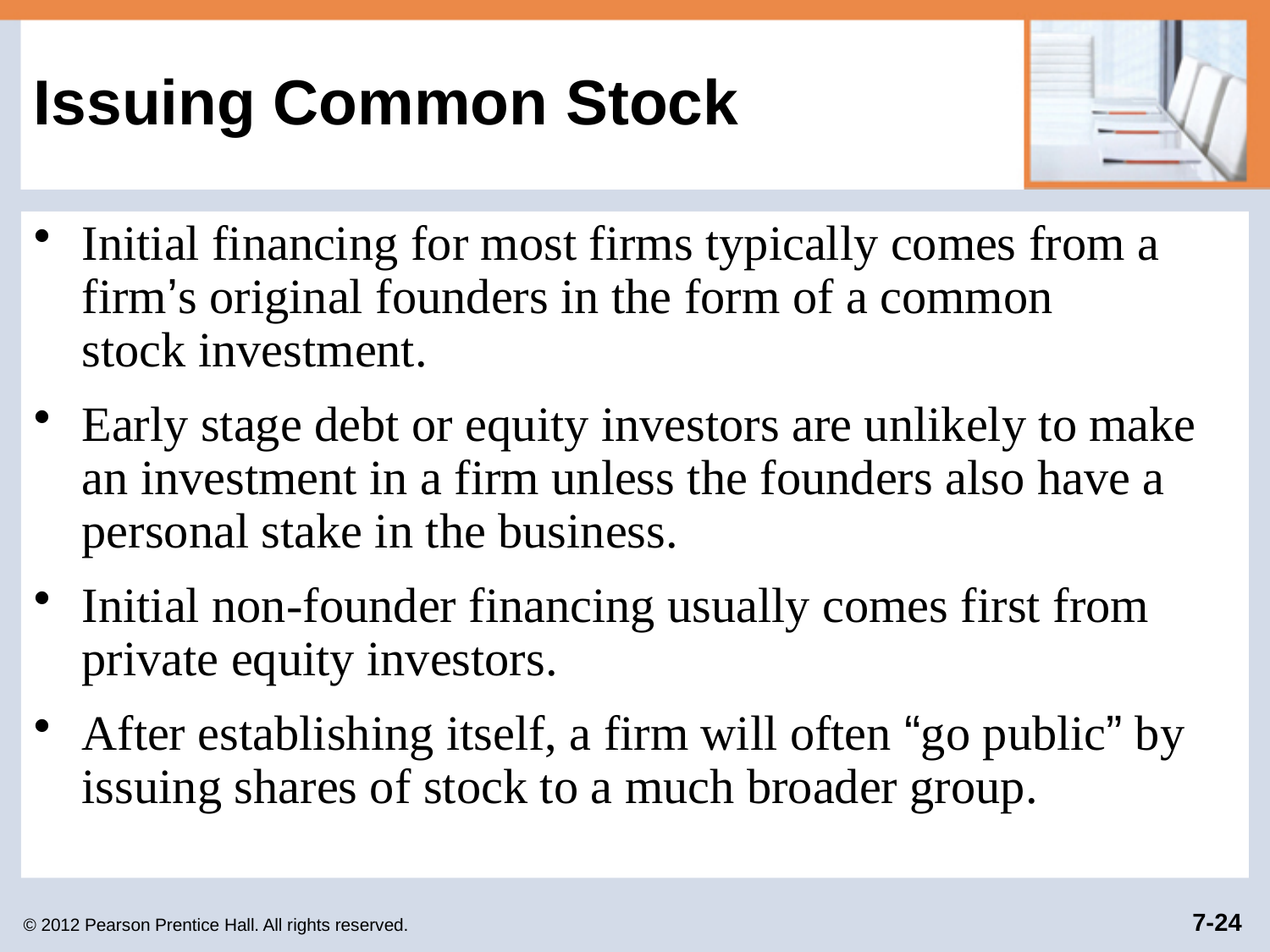

# Issuing Common Stock
Initial financing for most firms typically comes from a firm’s original founders in the form of a common
stock investment.
Early stage debt or equity investors are unlikely to make an investment in a firm unless the founders also have a personal stake in the business.
Initial non-founder financing usually comes first from private equity investors.
After establishing itself, a firm will often “go public” by issuing shares of stock to a much broader group.
© 2012 Pearson Prentice Hall. All rights reserved.
7-24